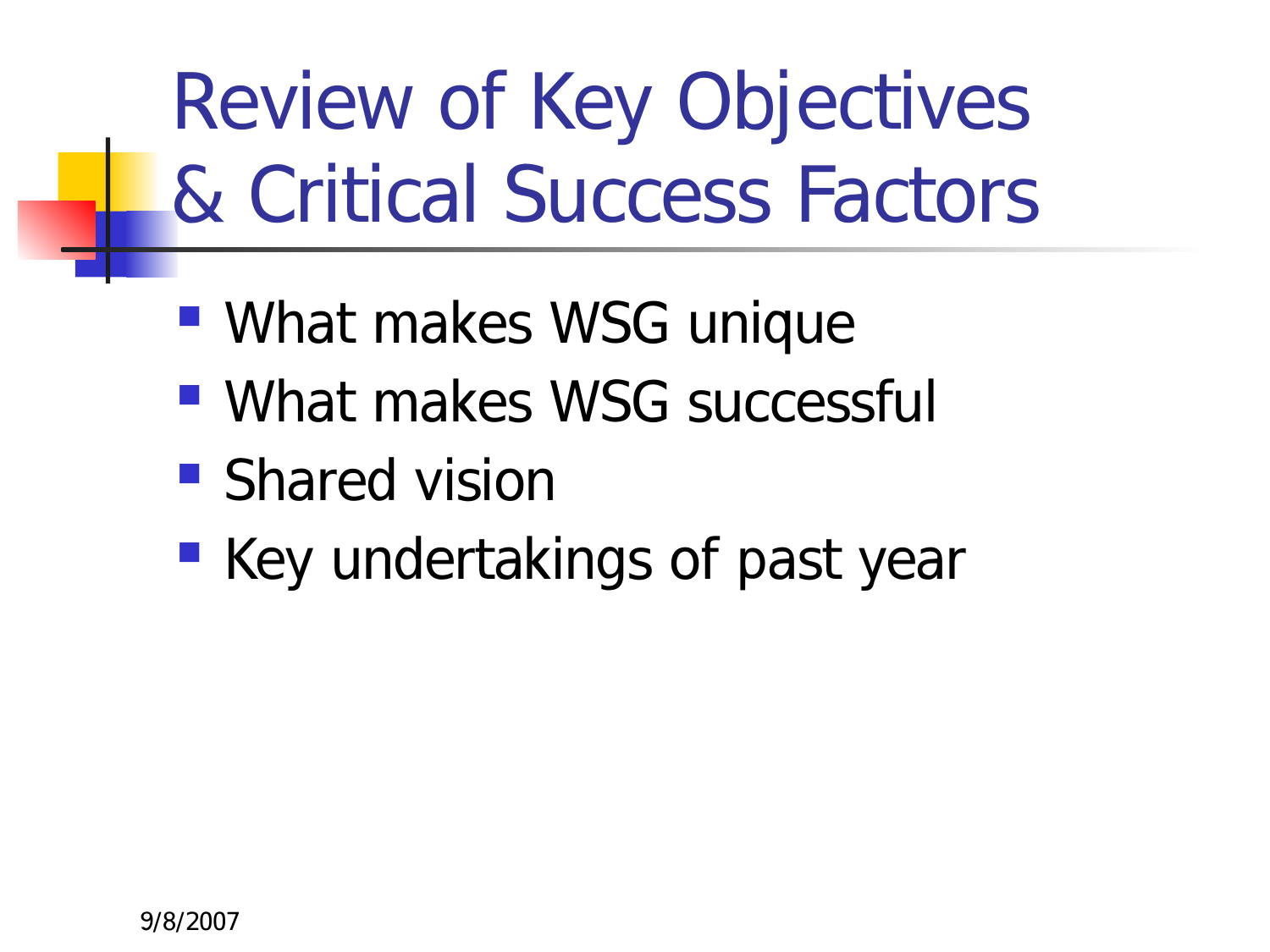

# Review of Key Objectives & Critical Success Factors
What makes WSG unique
What makes WSG successful
Shared vision
Key undertakings of past year
9/8/2007